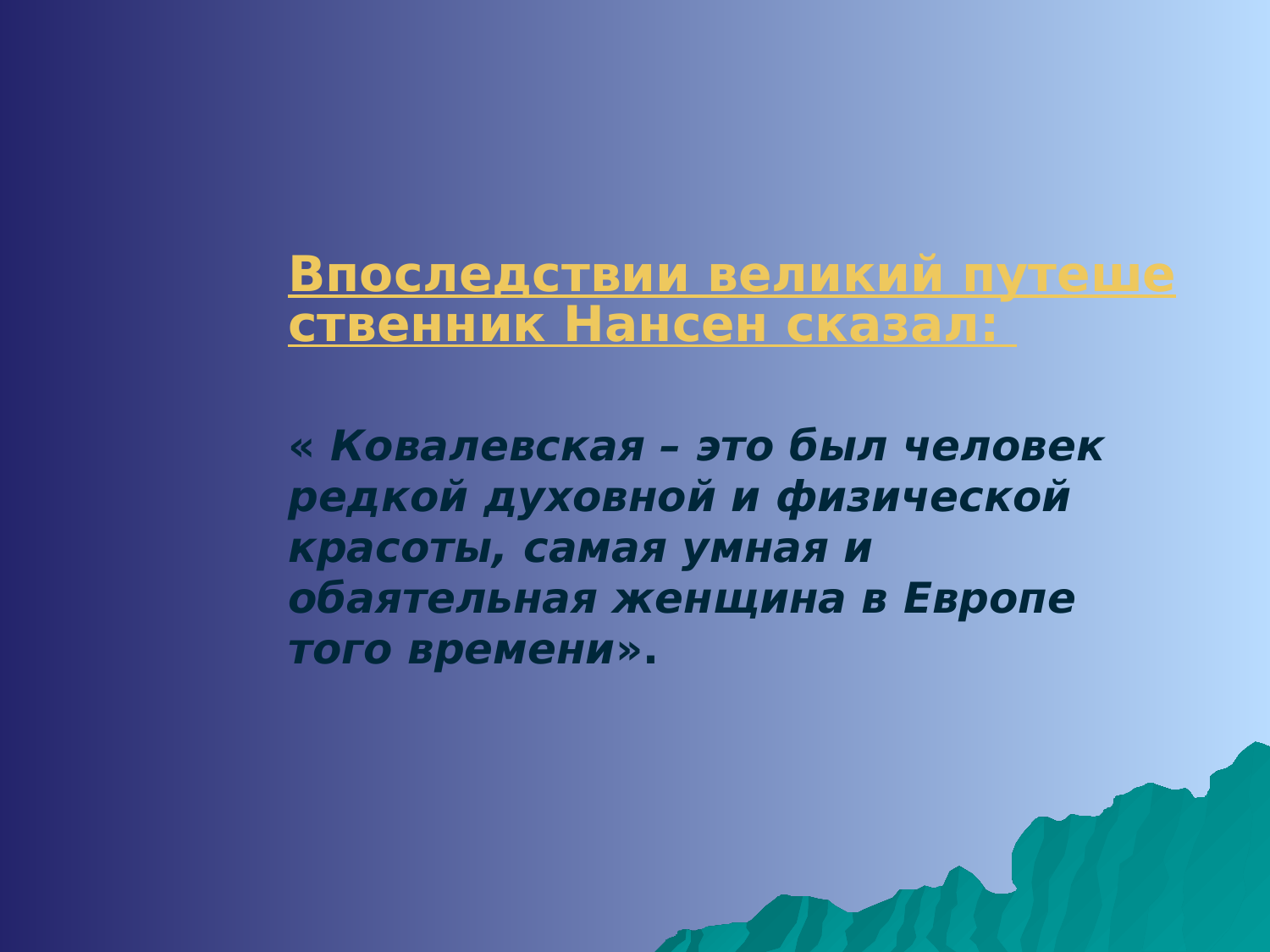

Впоследствии великий путешественник Нансен сказал:

« Ковалевская – это был человек редкой духовной и физической красоты, самая умная и обаятельная женщина в Европе того времени».